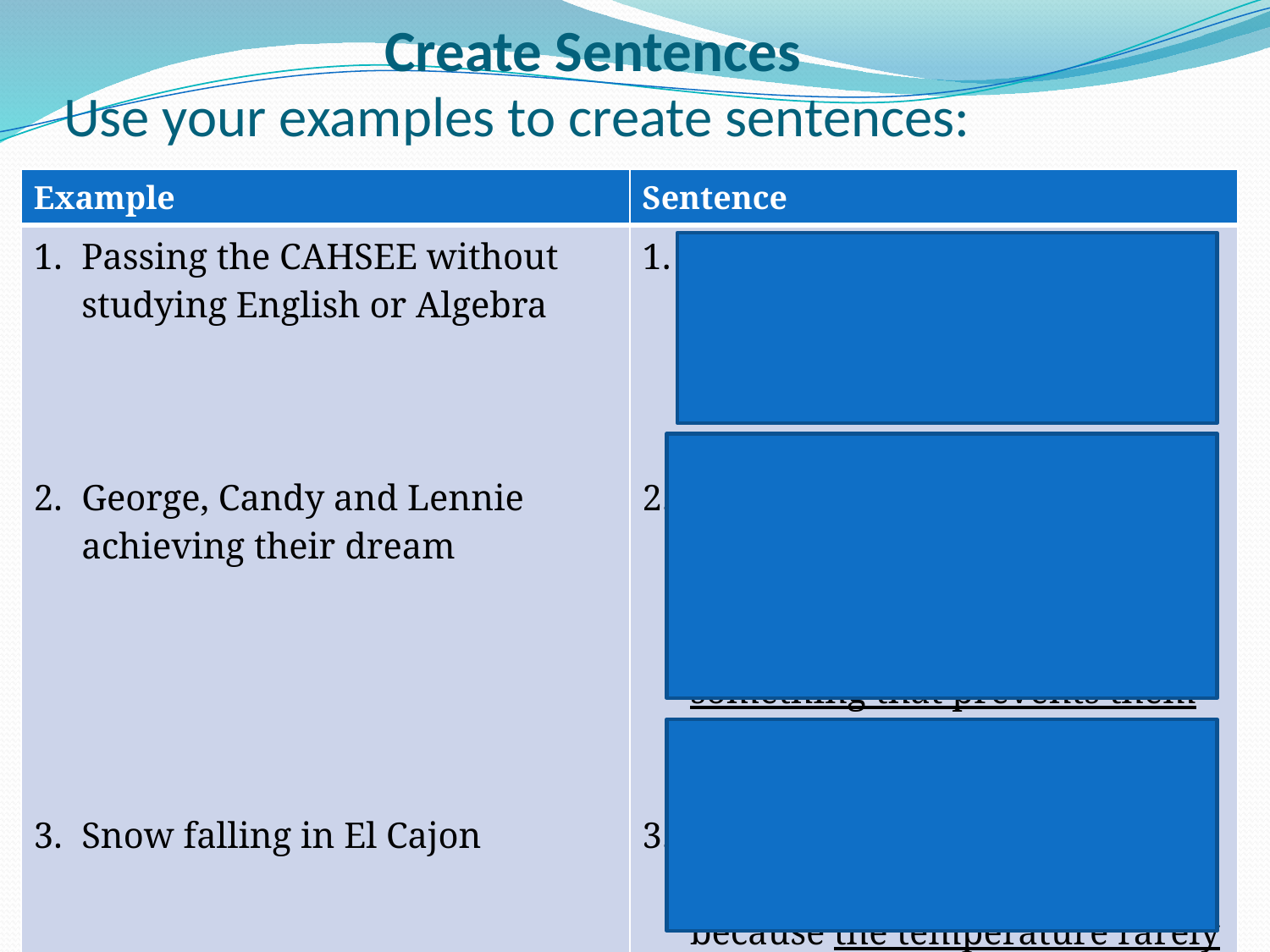

Create Sentences
# Use your examples to create sentences:
| Example | Sentence |
| --- | --- |
| Passing the CAHSEE without studying English or Algebra George, Candy and Lennie achieving their dream Snow falling in El Cajon | The belief that students will pass the CAHSEE without studying English or Algebra is implausible. The belief that George, Candy, and Lennie will achieve their dream is implausible because Lennie will always do something that prevents them from reaching it. It is implausible to believe that it will snow in El Cajon because the temperature rarely gets low enough. |